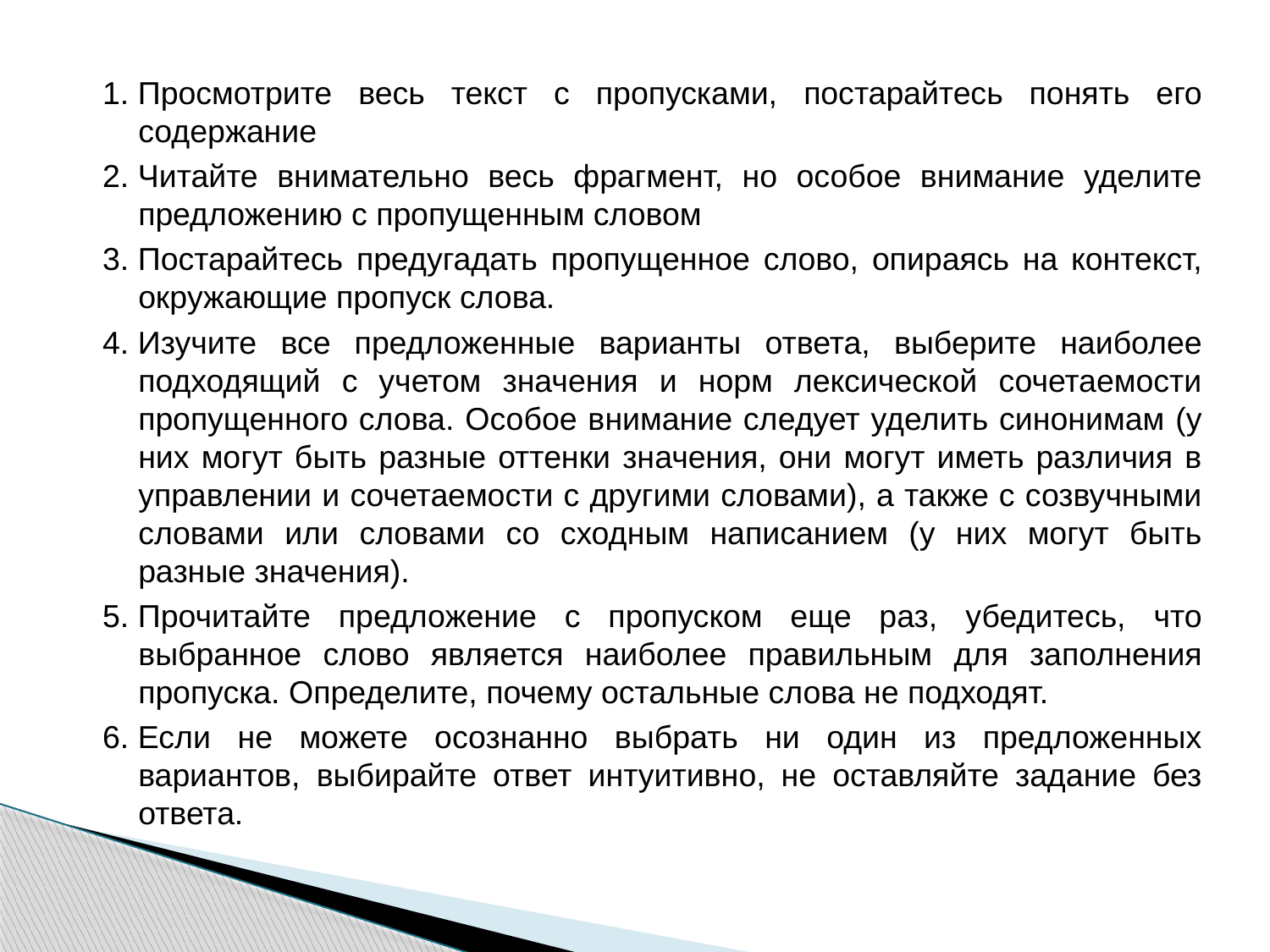

1. Просмотрите весь текст с пропусками, постарайтесь понять его содержание
2. Читайте внимательно весь фрагмент, но особое внимание уделите предложению с пропущенным словом
3. Постарайтесь предугадать пропущенное слово, опираясь на контекст, окружающие пропуск слова.
4. Изучите все предложенные варианты ответа, выберите наиболее подходящий с учетом значения и норм лексической сочетаемости пропущенного слова. Особое внимание следует уделить синонимам (у них могут быть разные оттенки значения, они могут иметь различия в управлении и сочетаемости с другими словами), а также с созвучными словами или словами со сходным написанием (у них могут быть разные значения).
5. Прочитайте предложение с пропуском еще раз, убедитесь, что выбранное слово является наиболее правильным для заполнения пропуска. Определите, почему остальные слова не подходят.
6. Если не можете осознанно выбрать ни один из предложенных вариантов, выбирайте ответ интуитивно, не оставляйте задание без ответа.